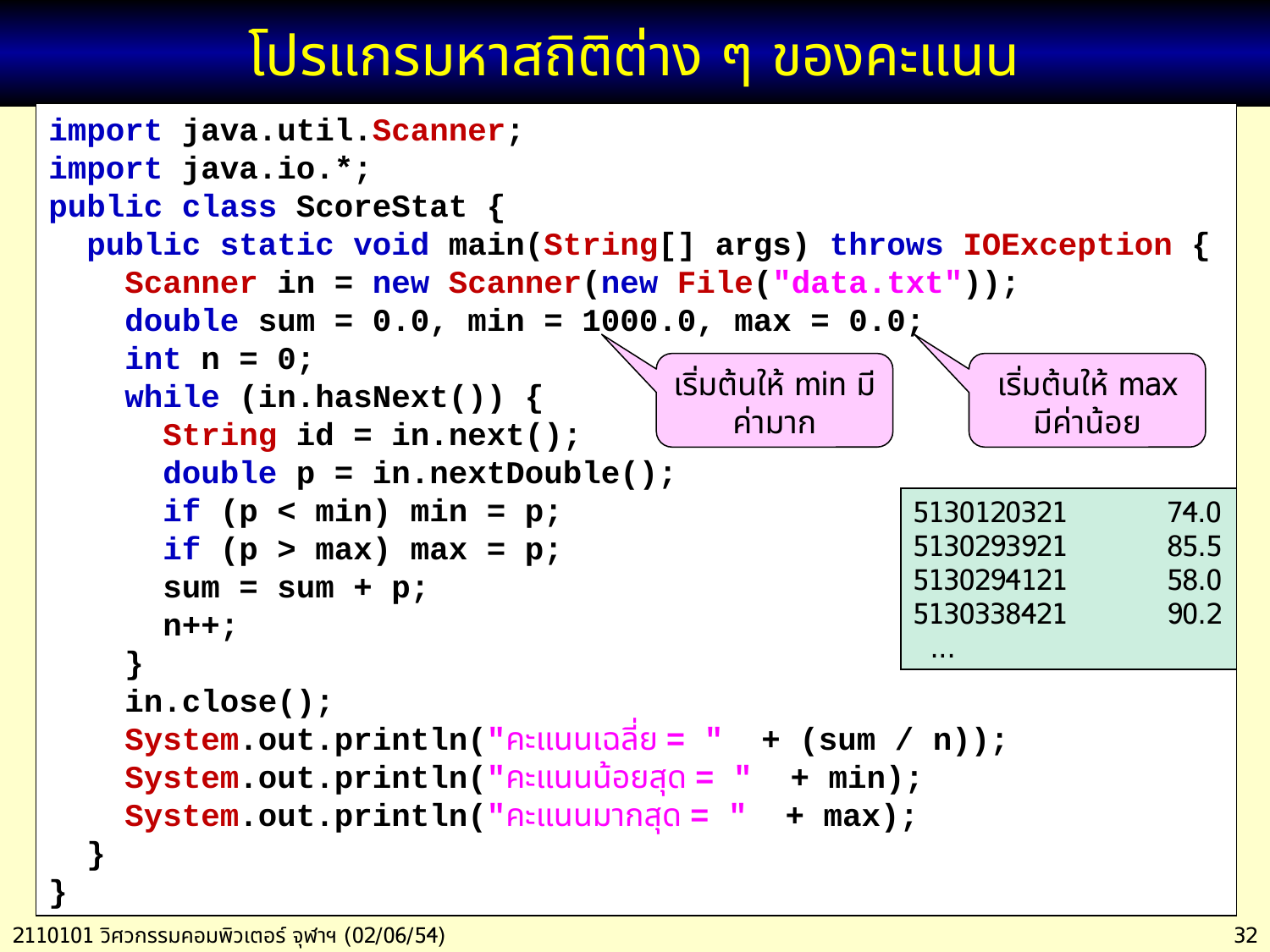

# โปรแกรมหาสถิติต่าง ๆ ของคะแนน
import java.util.Scanner;
import java.io.*;
public class ScoreStat {
  public static void main(String[] args) throws IOException {
    Scanner in = new Scanner(new File("data.txt"));
    double sum = 0.0, min = 1000.0, max = 0.0;
    int n = 0;
    while (in.hasNext()) {
      String id = in.next();
      double p = in.nextDouble();
      if (p < min) min = p;
      if (p > max) max = p;
      sum = sum + p;
      n++;
    }
    in.close();
    System.out.println("คะแนนเฉลี่ย = "  + (sum / n));
    System.out.println("คะแนนน้อยสุด = "  + min);
    System.out.println("คะแนนมากสุด = "  + max);
  }
}
เริ่มต้นให้ min มีค่ามาก
เริ่มต้นให้ max มีค่าน้อย
5130120321	74.0
5130293921	85.5
5130294121	58.0
5130338421	90.2
  ...